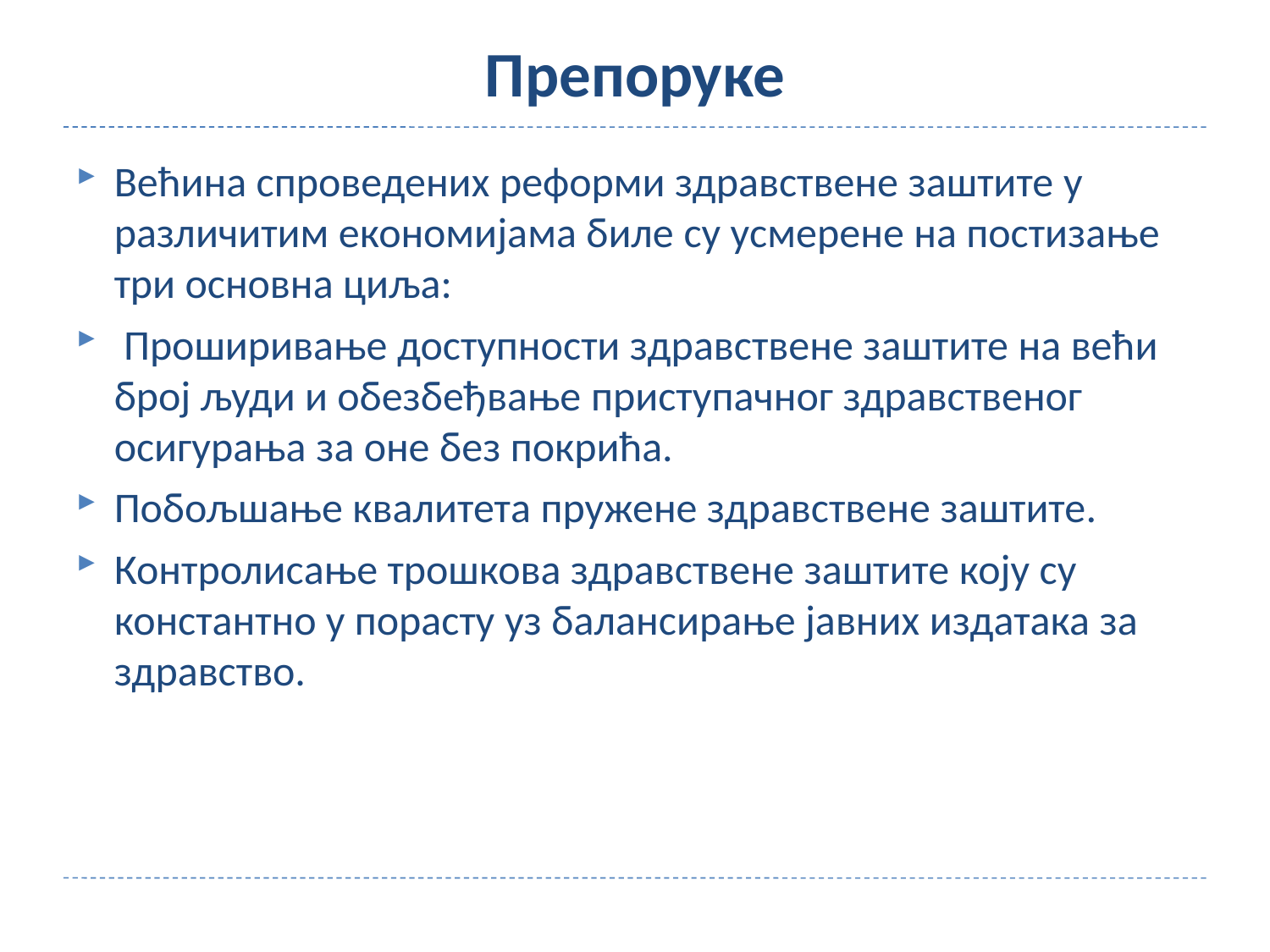

# Препоруке
Већина спроведених реформи здравствене заштите у различитим економијама биле су усмерене на постизање три основна циља:
 Проширивање доступности здравствене заштите на већи број људи и обезбеђвање приступачног здравственог осигурања за оне без покрића.
Побољшање квалитета пружене здравствене заштите.
Контролисање трошкова здравствене заштите коју су константно у порасту уз балансирање јавних издатака за здравство.